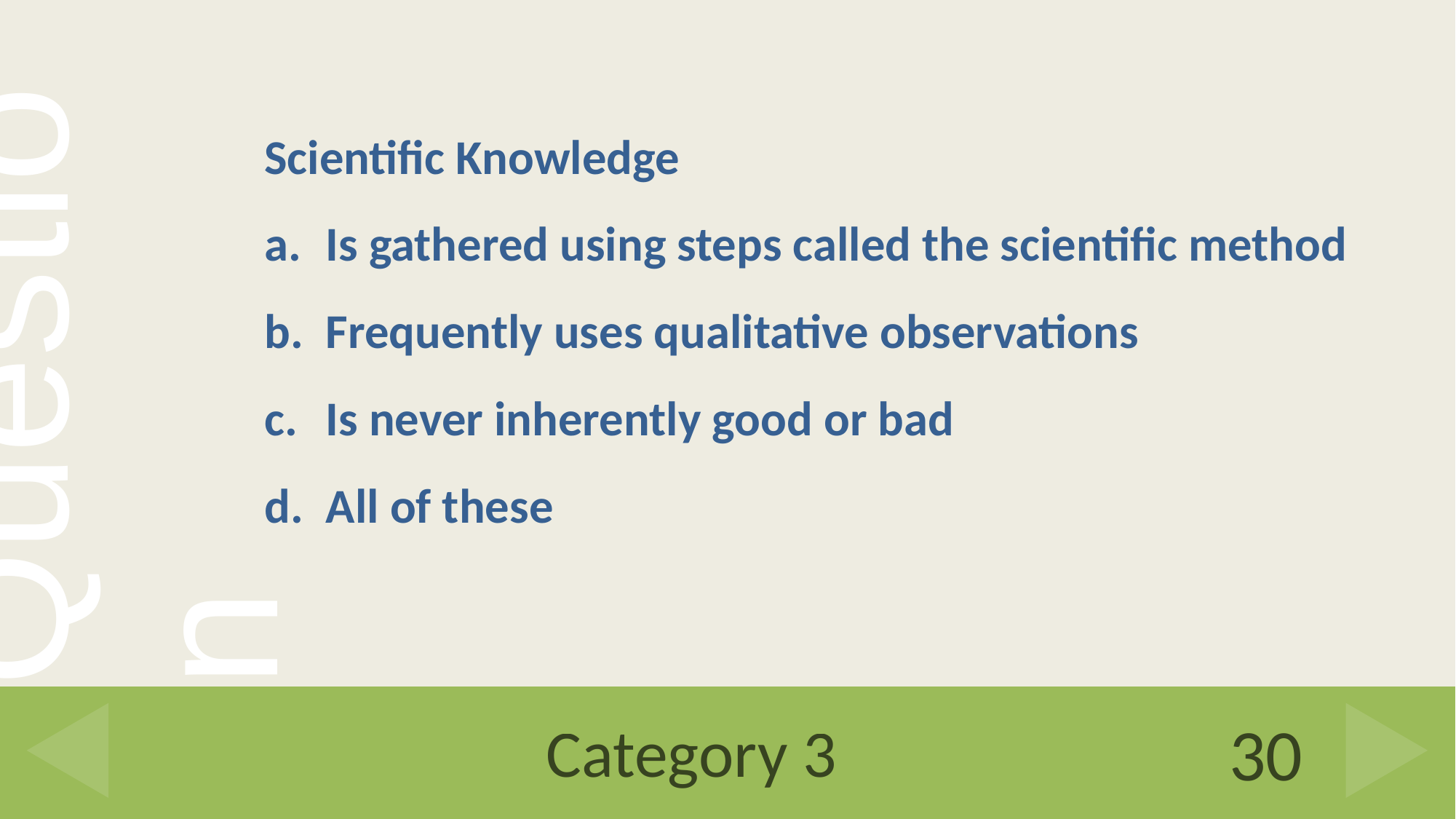

Scientific Knowledge
Is gathered using steps called the scientific method
Frequently uses qualitative observations
Is never inherently good or bad
All of these

# Category 3
30